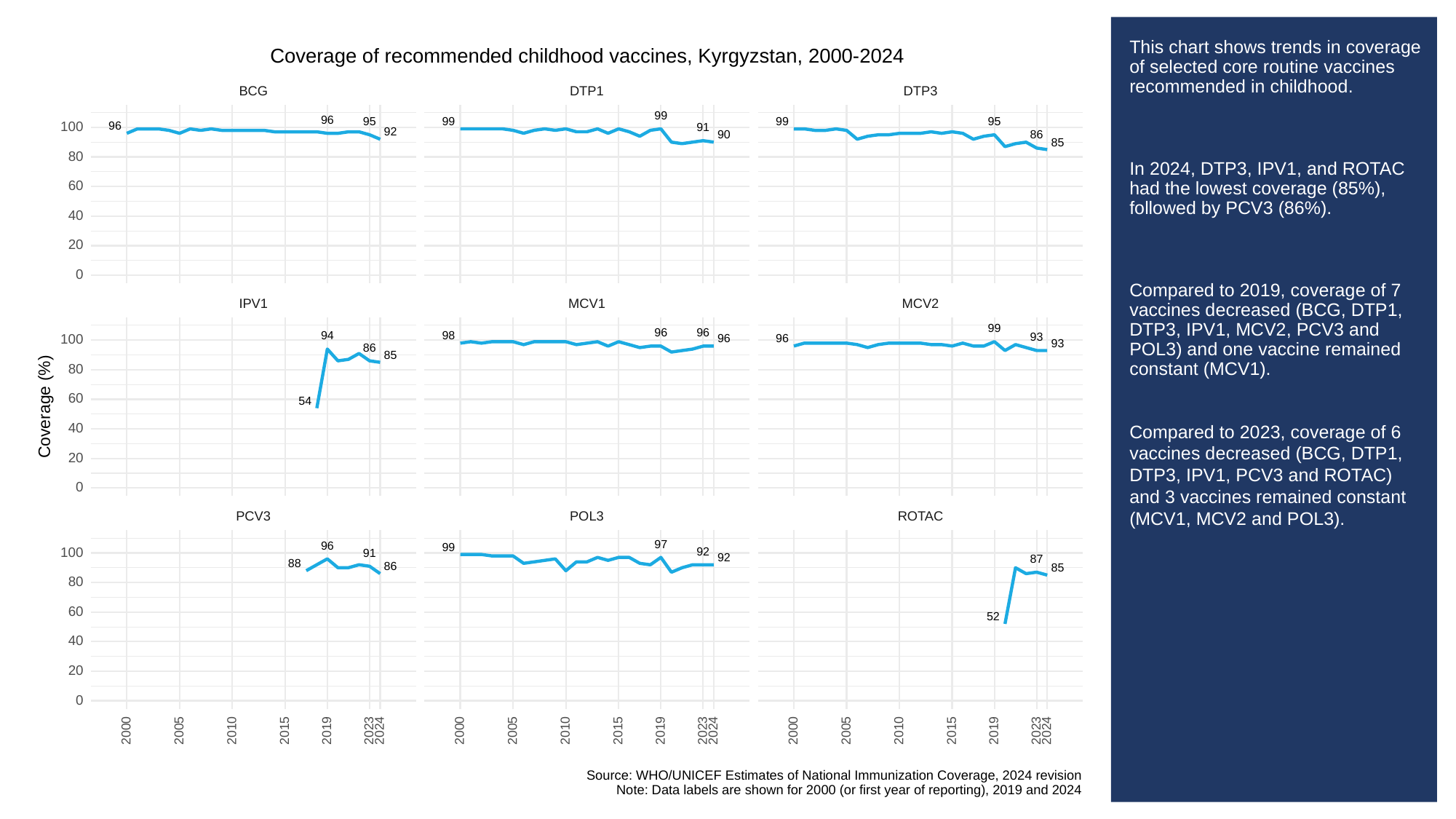

# This chart shows trends in coverage of selected core routine vaccines recommended in childhood.

In 2024, DTP3, IPV1, and ROTAC had the lowest coverage (85%), followed by PCV3 (86%).

Compared to 2019, coverage of 7 vaccines decreased (BCG, DTP1, DTP3, IPV1, MCV2, PCV3 and POL3) and one vaccine remained constant (MCV1).

Compared to 2023, coverage of 6 vaccines decreased (BCG, DTP1, DTP3, IPV1, PCV3 and ROTAC) and 3 vaccines remained constant (MCV1, MCV2 and POL3).

Coverage of recommended childhood vaccines, Kyrgyzstan, 2000-2024
BCG
DTP3
DTP1

99

96
99
99
95
95
96
100
91

92

90
86
85

80

60

40

20

0

MCV1
MCV2
IPV1

99

96
96
98
94
93
96
96
100
93

86

85

80

60
54
Coverage (%)

40

20

0

POL3
PCV3
ROTAC

97
96
99
100
92
91

92

87

88
86
85

80

60

52

40

20

0

2023
2023
2023
2000
2005
2010
2015
2019
2024
2000
2005
2010
2015
2019
2024
2000
2005
2010
2015
2019
2024
Source: WHO/UNICEF Estimates of National Immunization Coverage, 2024 revision
Note: Data labels are shown for 2000 (or first year of reporting), 2019 and 2024